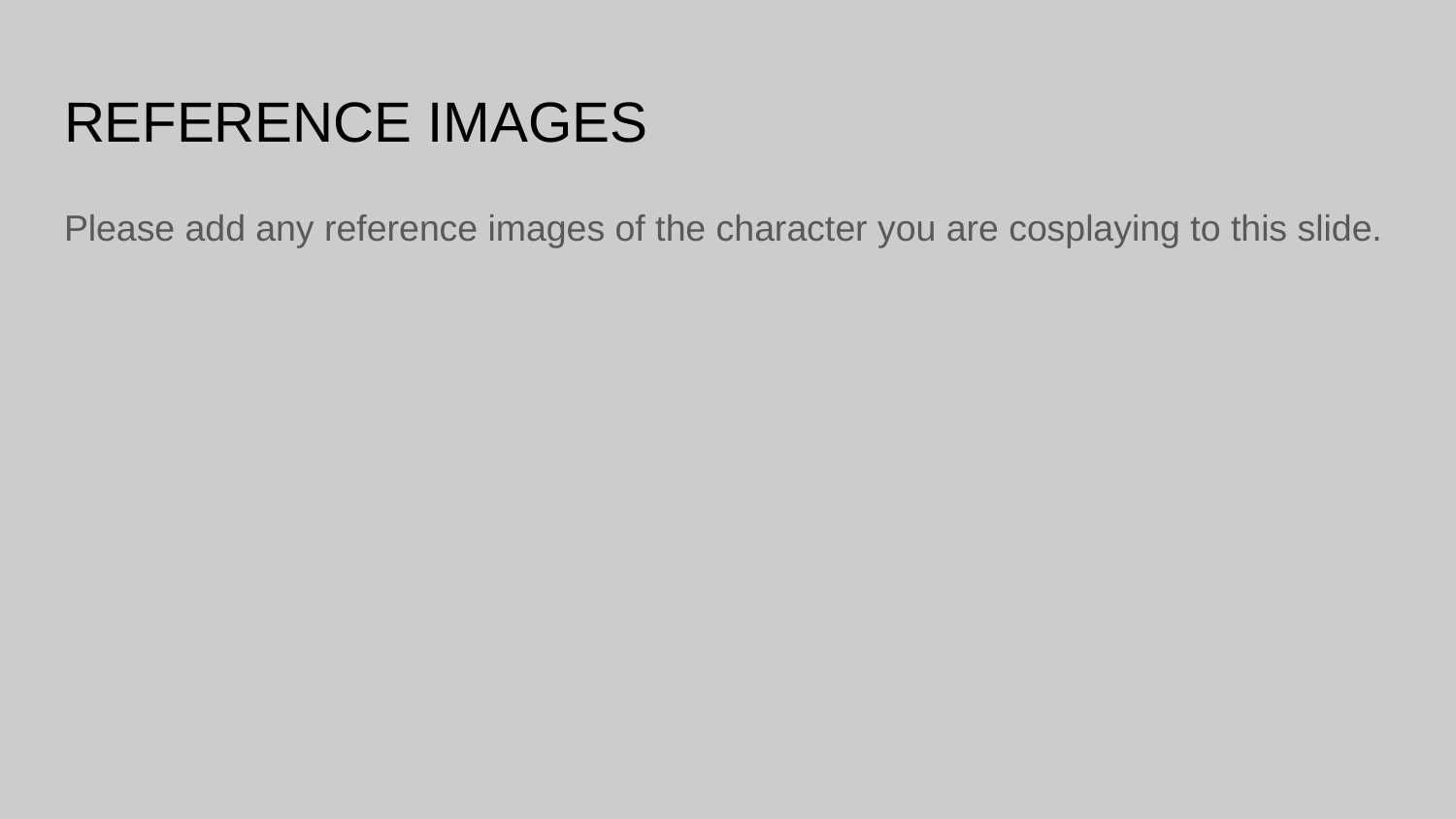

# REFERENCE IMAGES
Please add any reference images of the character you are cosplaying to this slide.